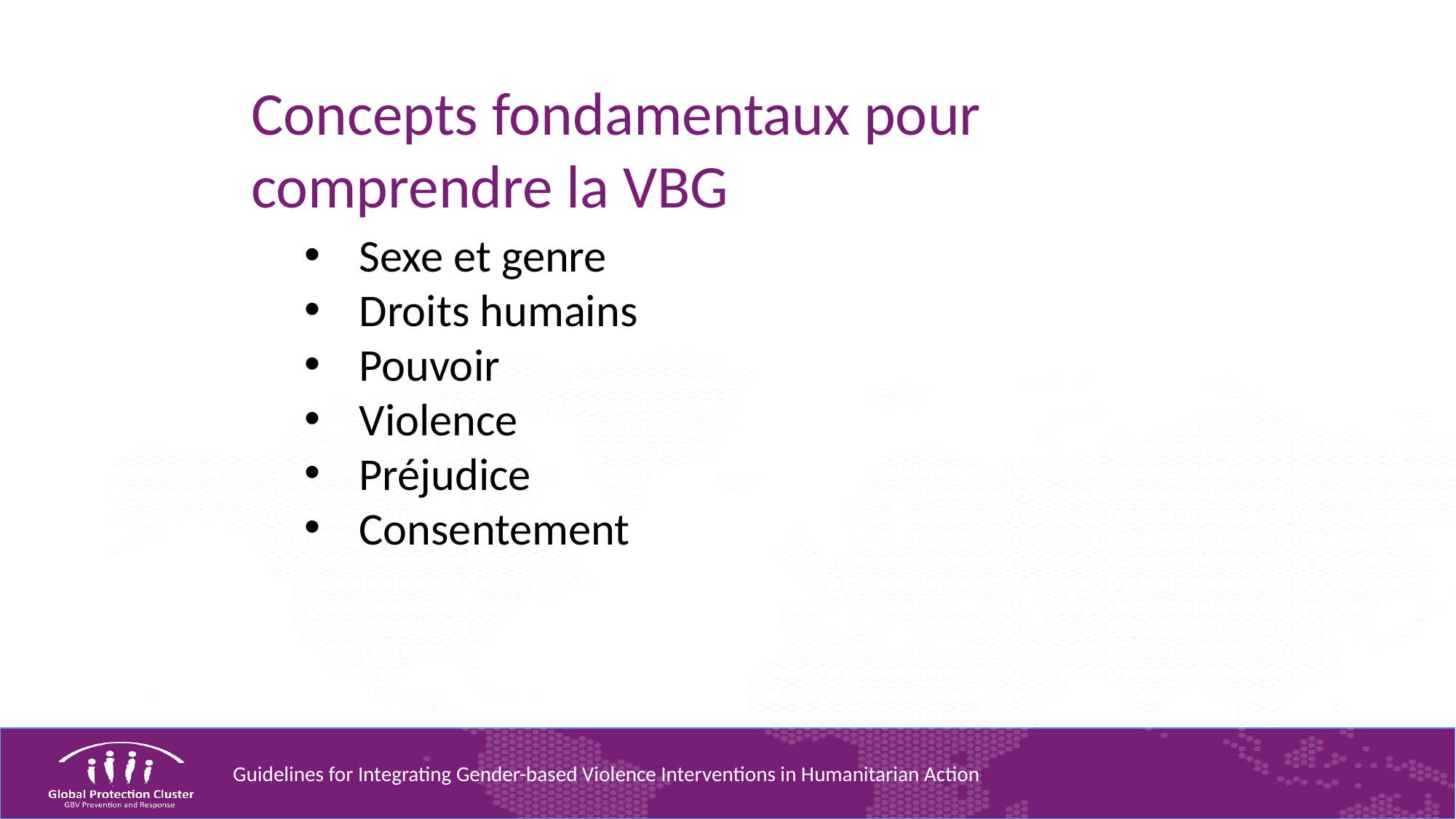

Concepts fondamentaux pour comprendre la VBG
Sexe et genre
Droits humains
Pouvoir
Violence
Préjudice
Consentement